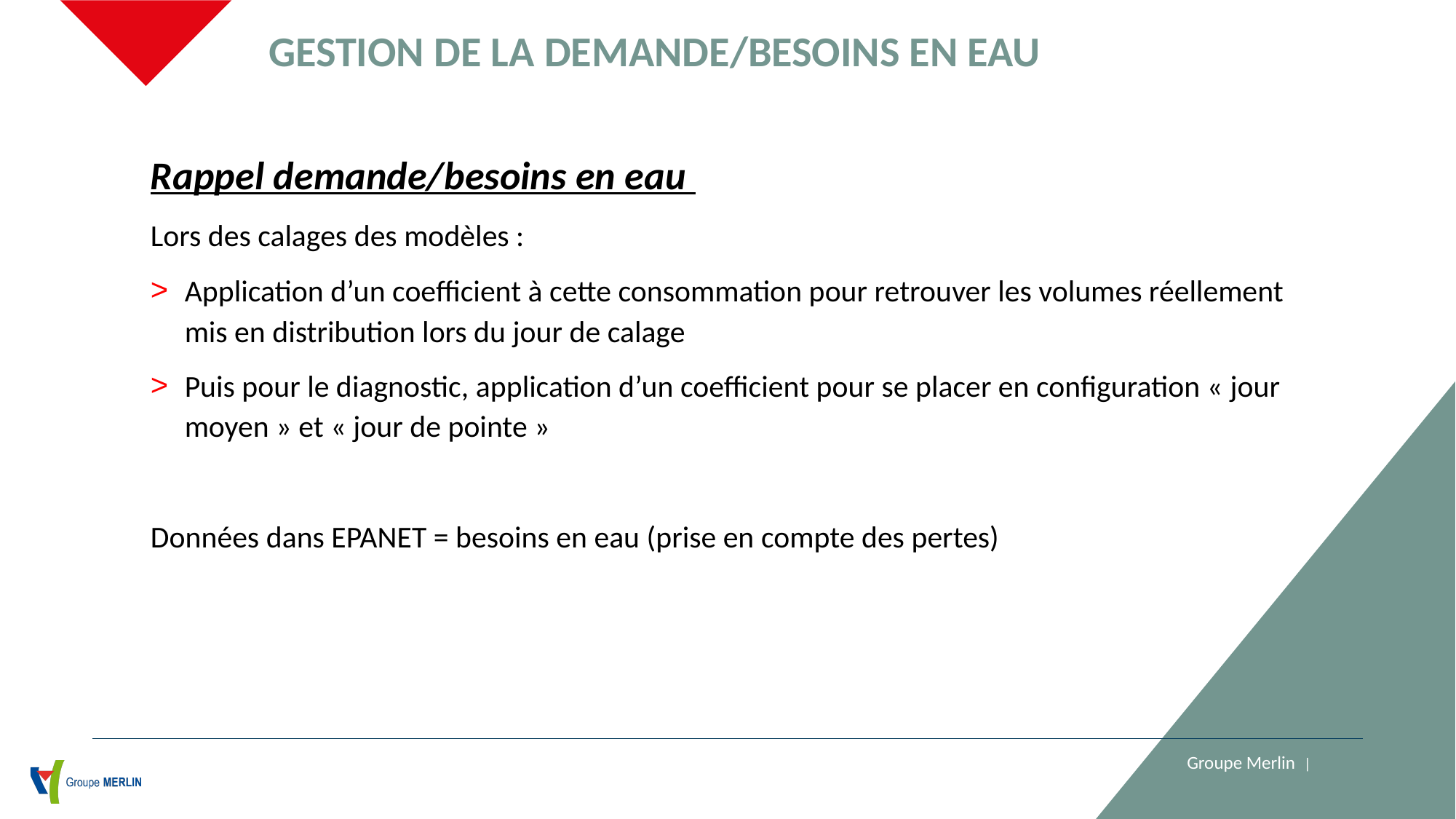

Gestion de la demande/besoins en eau
Rappel demande/besoins en eau
Lors des calages des modèles :
Application d’un coefficient à cette consommation pour retrouver les volumes réellement mis en distribution lors du jour de calage
Puis pour le diagnostic, application d’un coefficient pour se placer en configuration « jour moyen » et « jour de pointe »

Données dans EPANET = besoins en eau (prise en compte des pertes)